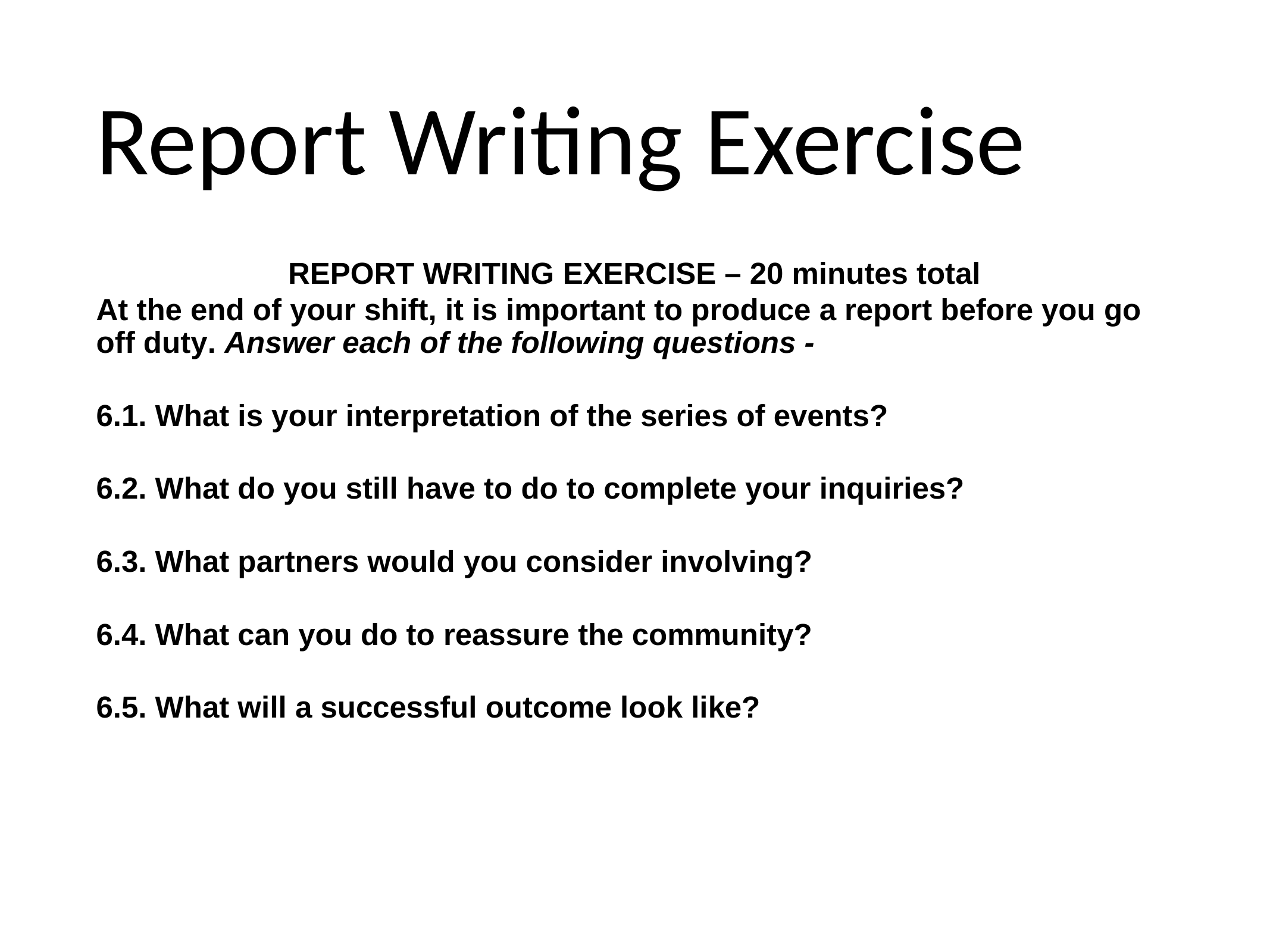

# Report Writing Exercise
REPORT WRITING EXERCISE – 20 minutes total
At the end of your shift, it is important to produce a report before you go off duty. Answer each of the following questions -

6.1. What is your interpretation of the series of events?

6.2. What do you still have to do to complete your inquiries?

6.3. What partners would you consider involving?

6.4. What can you do to reassure the community?

6.5. What will a successful outcome look like?